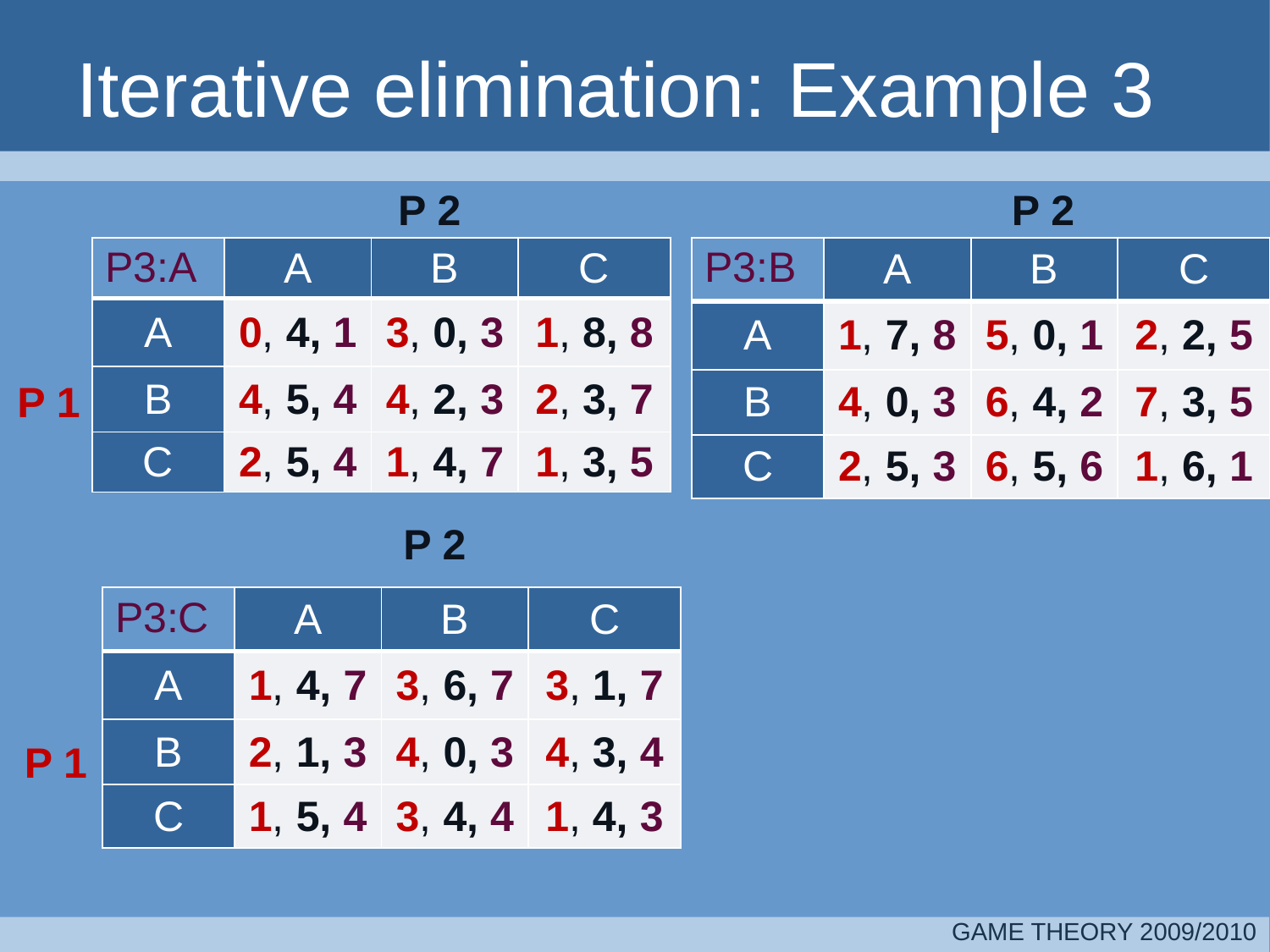

# Iterative elimination: Example 3
P 2
P 2
| P3:A | A | B | C |
| --- | --- | --- | --- |
| A | 0, 4, 1 | 3, 0, 3 | 1, 8, 8 |
| B | 4, 5, 4 | 4, 2, 3 | 2, 3, 7 |
| C | 2, 5, 4 | 1, 4, 7 | 1, 3, 5 |
| P3:B | A | B | C |
| --- | --- | --- | --- |
| A | 1, 7, 8 | 5, 0, 1 | 2, 2, 5 |
| B | 4, 0, 3 | 6, 4, 2 | 7, 3, 5 |
| C | 2, 5, 3 | 6, 5, 6 | 1, 6, 1 |
P 1
P 2
| P3:C | A | B | C |
| --- | --- | --- | --- |
| A | 1, 4, 7 | 3, 6, 7 | 3, 1, 7 |
| B | 2, 1, 3 | 4, 0, 3 | 4, 3, 4 |
| C | 1, 5, 4 | 3, 4, 4 | 1, 4, 3 |
P 1
GAME THEORY 2009/2010